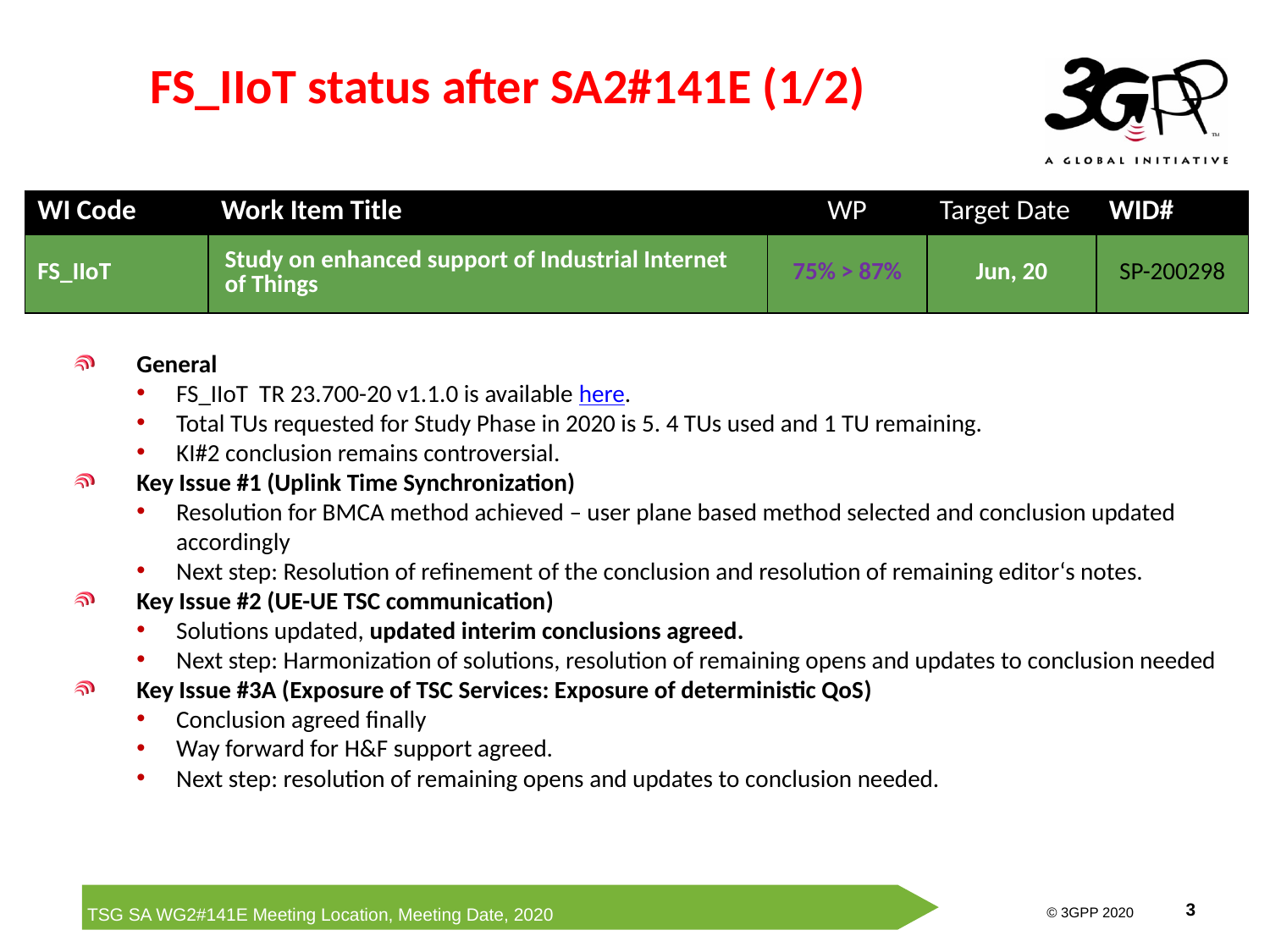

# FS_IIoT status after SA2#141E (1/2)
| WI Code | Work Item Title | WP | Target Date | WID# |
| --- | --- | --- | --- | --- |
| FS\_IIoT | Study on enhanced support of Industrial Internet of Things | 75% > 87% | Jun, 20 | SP-200298 |
General
FS_IIoT  TR 23.700-20 v1.1.0 is available here.
Total TUs requested for Study Phase in 2020 is 5. 4 TUs used and 1 TU remaining.
KI#2 conclusion remains controversial.
Key Issue #1 (Uplink Time Synchronization)
Resolution for BMCA method achieved – user plane based method selected and conclusion updated accordingly
Next step: Resolution of refinement of the conclusion and resolution of remaining editor‘s notes.
Key Issue #2 (UE-UE TSC communication)
Solutions updated, updated interim conclusions agreed.
Next step: Harmonization of solutions, resolution of remaining opens and updates to conclusion needed
Key Issue #3A (Exposure of TSC Services: Exposure of deterministic QoS)
Conclusion agreed finally
Way forward for H&F support agreed.
Next step: resolution of remaining opens and updates to conclusion needed.